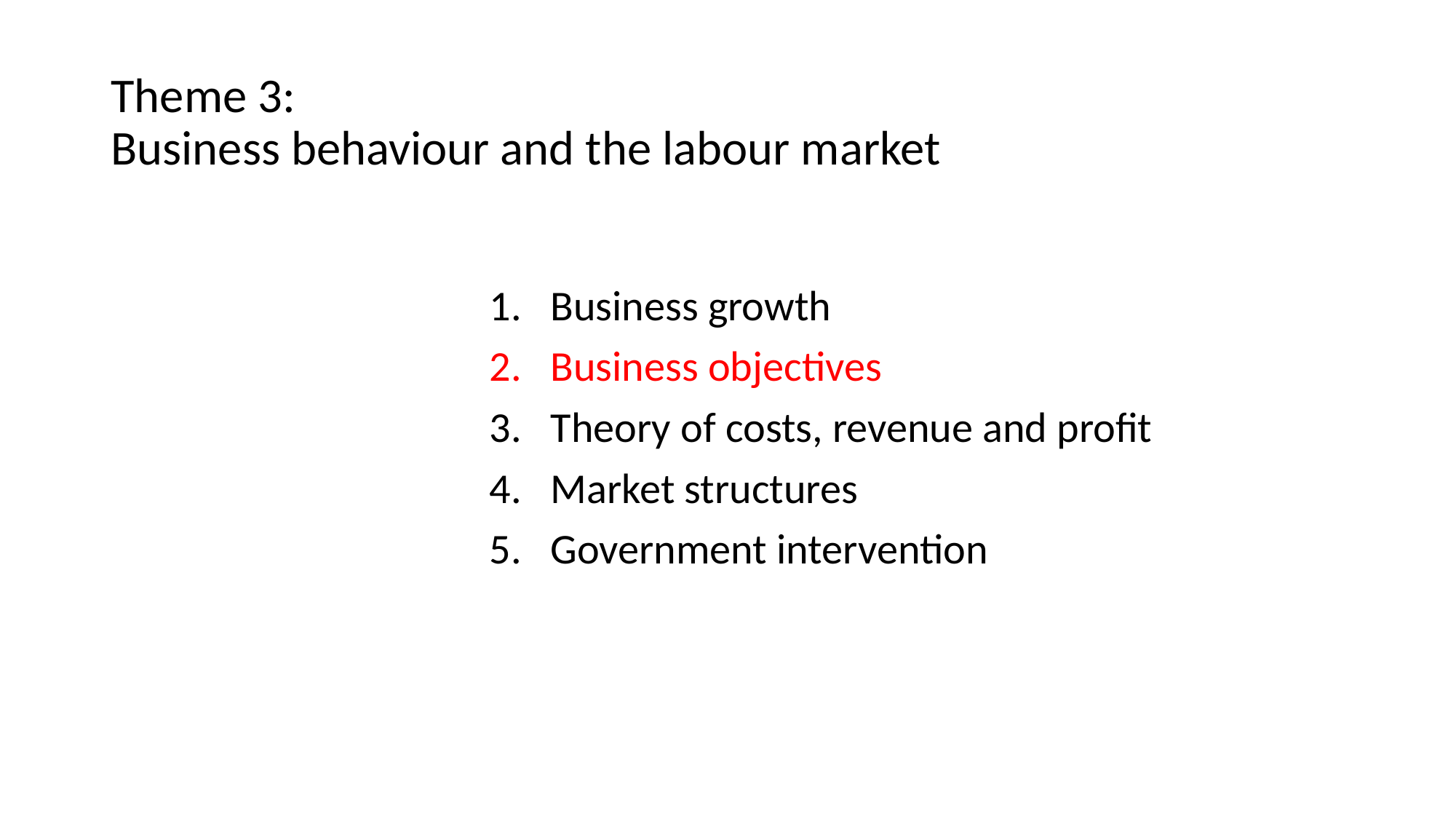

# Theme 3: Business behaviour and the labour market
Business growth
Business objectives
Theory of costs, revenue and profit
Market structures
Government intervention